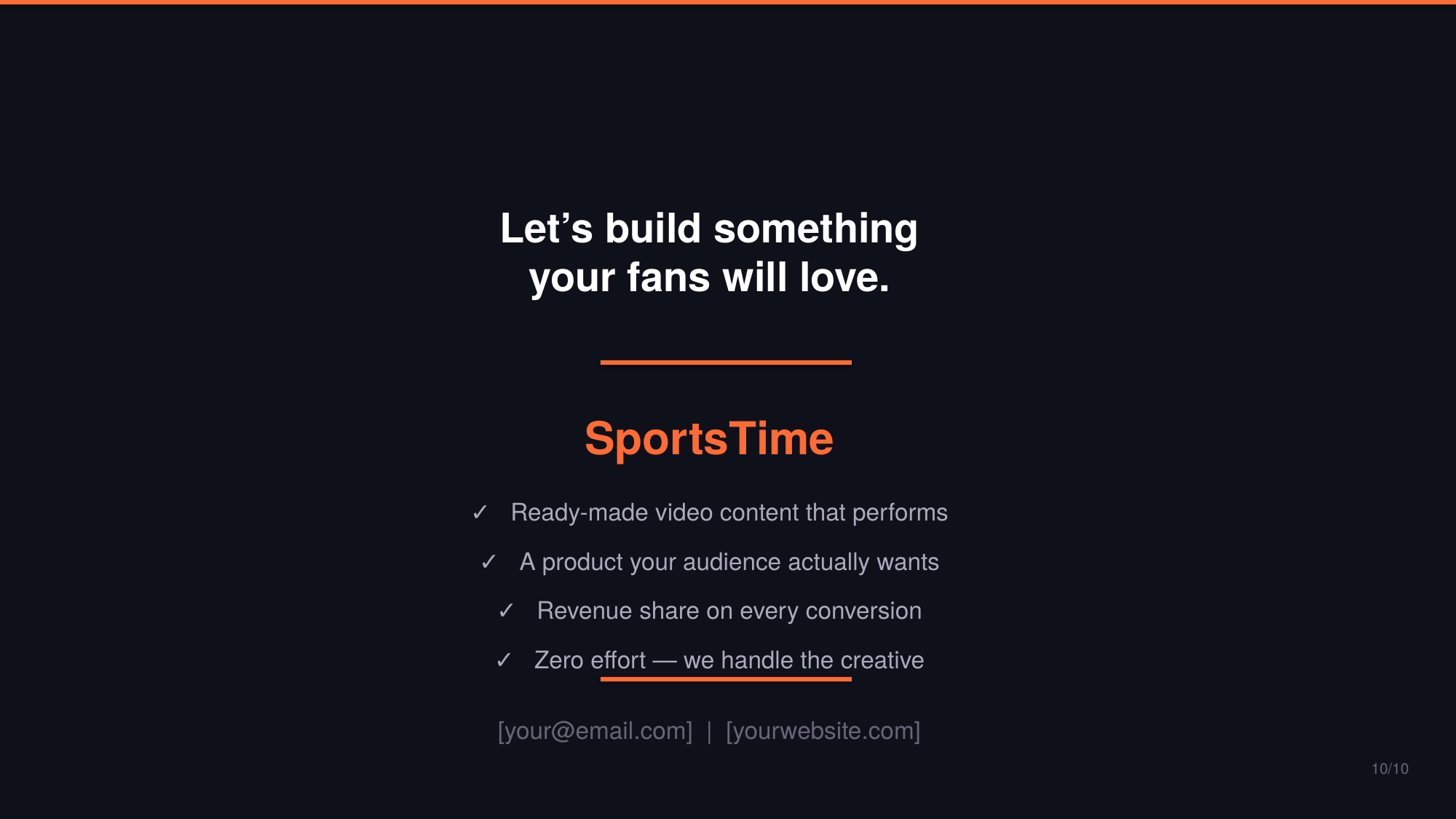

Let’s build something
your fans will love.

SportsTime
✓   Ready-made video content that performs
✓   A product your audience actually wants
✓   Revenue share on every conversion
✓   Zero effort — we handle the creative

[your@email.com]  |  [yourwebsite.com]
10/10